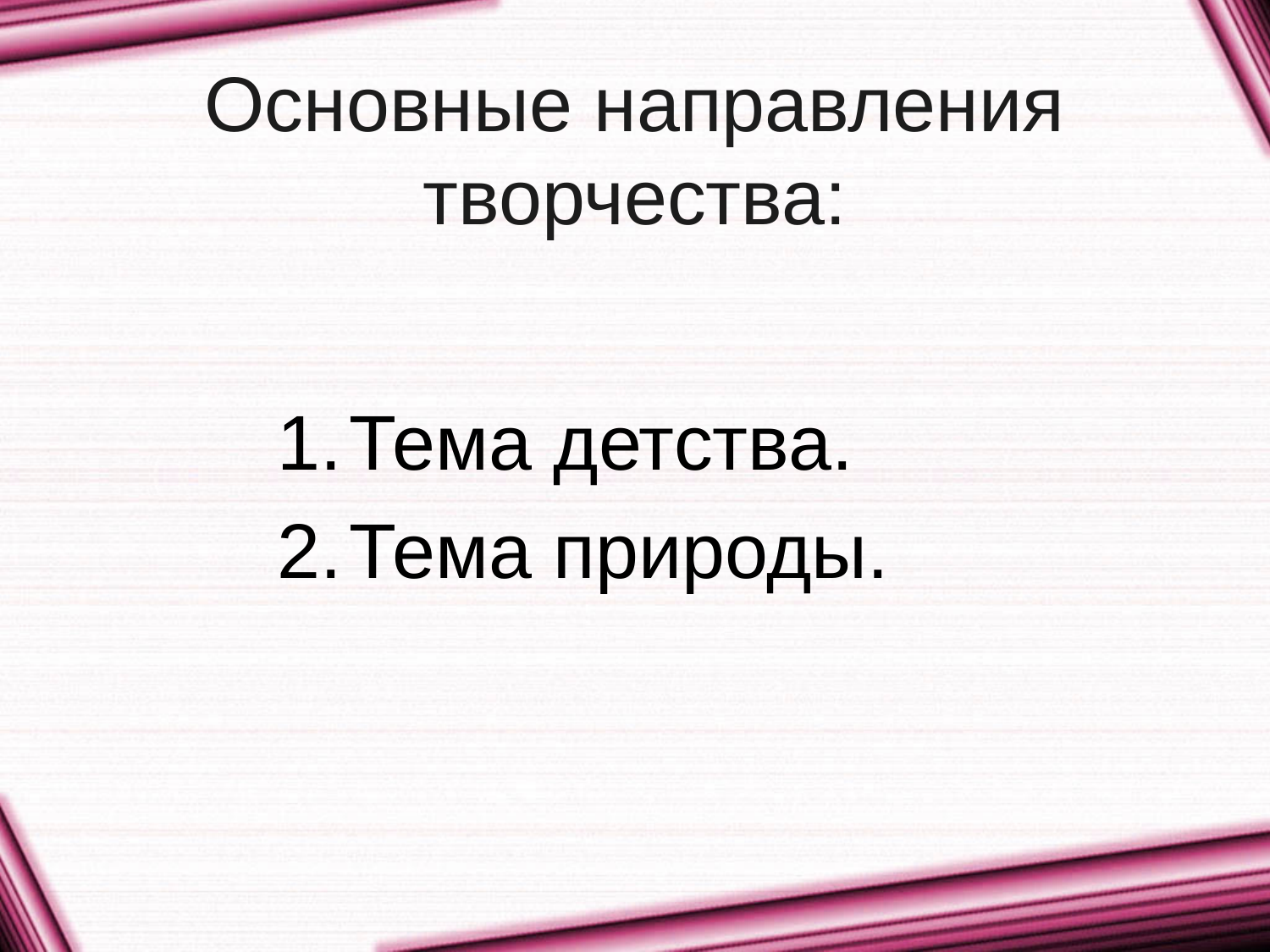

# Основные направления творчества:
Тема детства.
Тема природы.